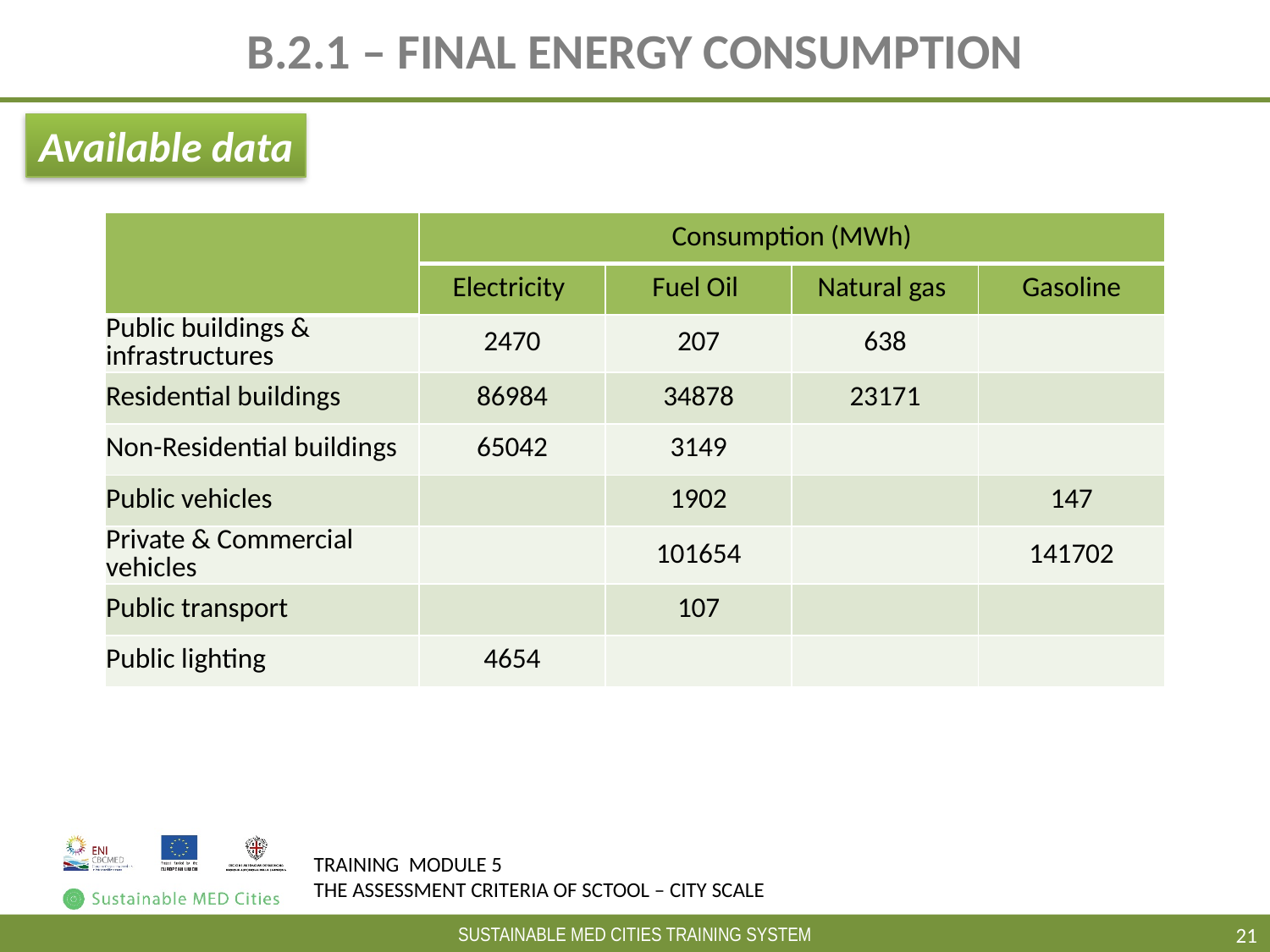

# B.2.1 – FINAL ENERGY CONSUMPTION
Available data
|  | Consumption (MWh) |  |  |  |
| --- | --- | --- | --- | --- |
|  | Electricity | Fuel Oil | Natural gas | Gasoline |
| Public buildings & infrastructures | 2470 | 207 | 638 |  |
| Residential buildings | 86984 | 34878 | 23171 |  |
| Non-Residential buildings | 65042 | 3149 |  |  |
| Public vehicles |  | 1902 |  | 147 |
| Private & Commercial vehicles |  | 101654 |  | 141702 |
| Public transport |  | 107 |  |  |
| Public lighting | 4654 |  |  |  |
21